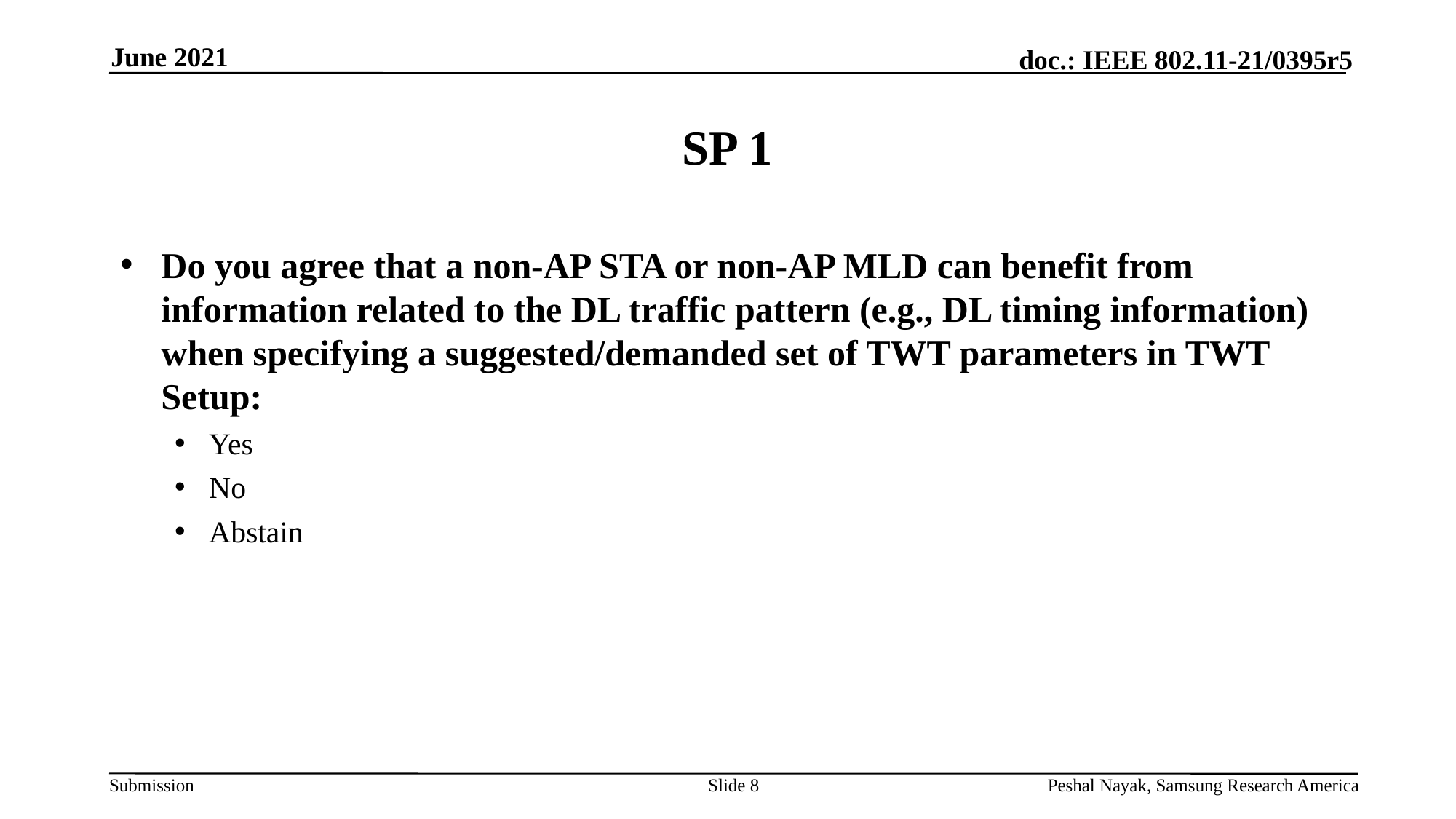

June 2021
# SP 1
Do you agree that a non-AP STA or non-AP MLD can benefit from information related to the DL traffic pattern (e.g., DL timing information) when specifying a suggested/demanded set of TWT parameters in TWT Setup:
Yes
No
Abstain
Slide 8
Peshal Nayak, Samsung Research America